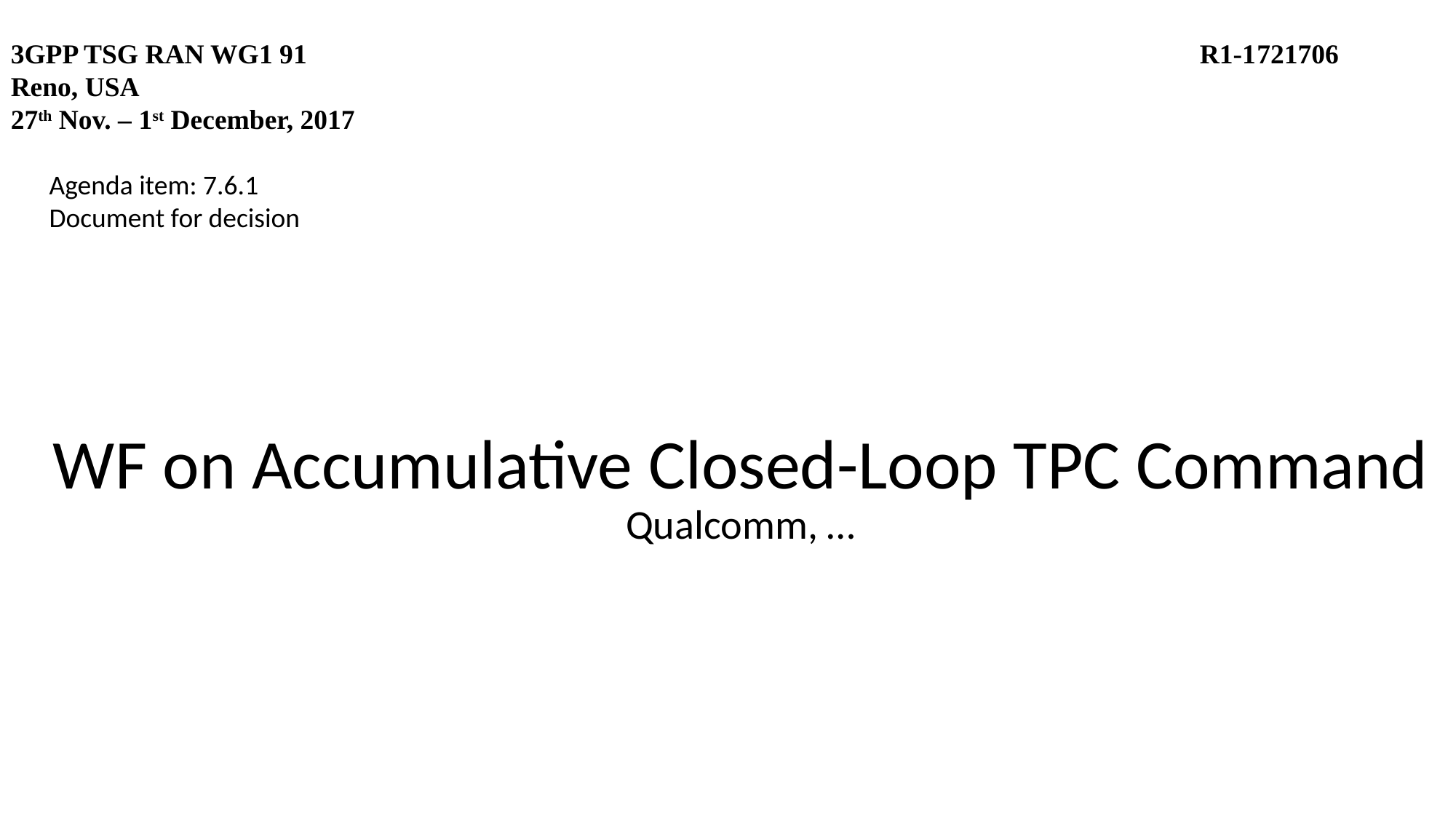

3GPP TSG RAN WG1 91		                                                                                                             R1-1721706
Reno, USA
27th Nov. – 1st December, 2017
Agenda item: 7.6.1
Document for decision
# WF on Accumulative Closed-Loop TPC Command Qualcomm, …